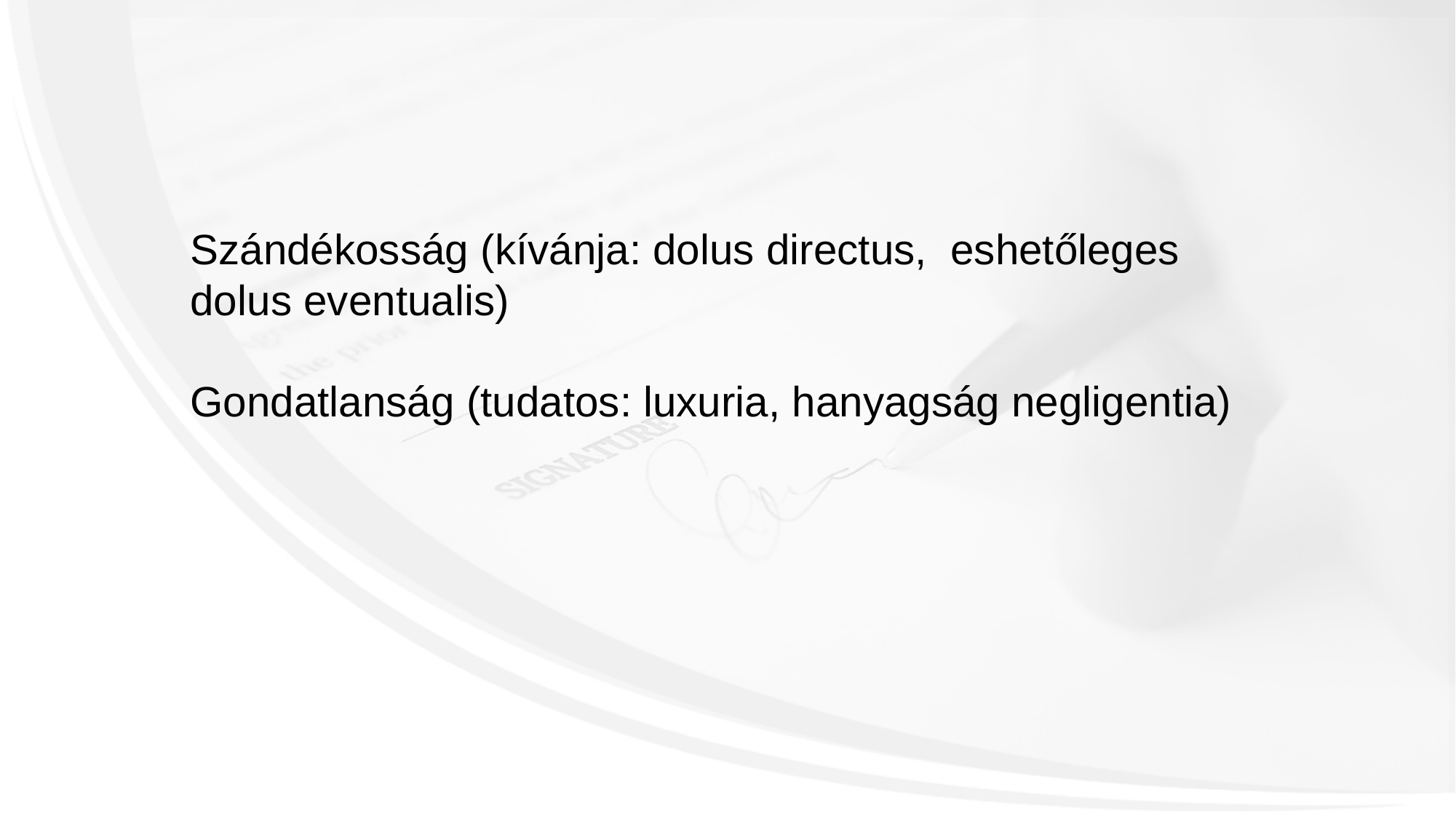

Szándékosság (kívánja: dolus directus,  eshetőleges dolus eventualis)

Gondatlanság (tudatos: luxuria, hanyagság negligentia)